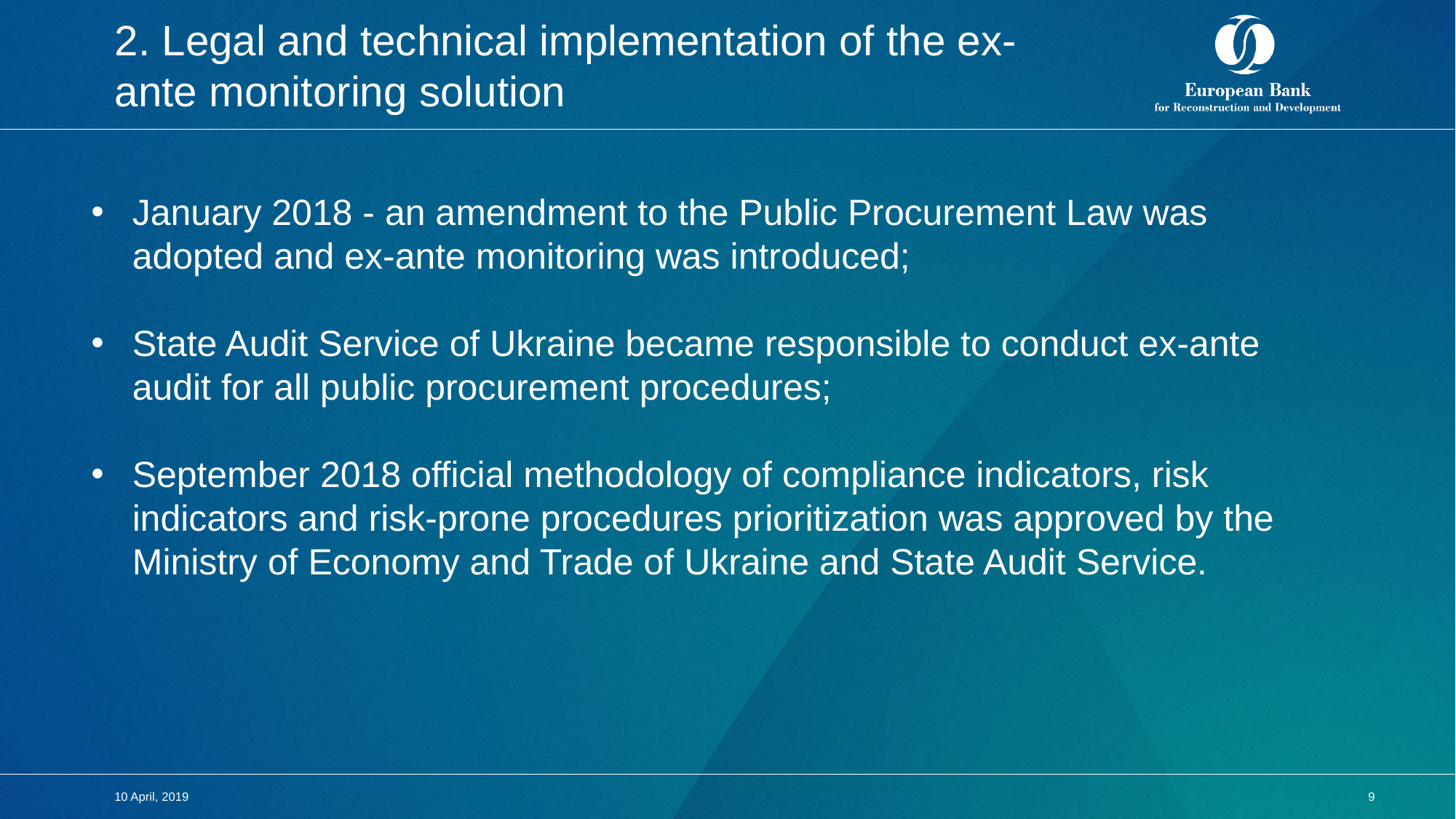

# 2. Legal and technical implementation of the ex-ante monitoring solution
January 2018 - an amendment to the Public Procurement Law was adopted and ex-ante monitoring was introduced;

State Audit Service of Ukraine became responsible to conduct ex-ante audit for all public procurement procedures;

September 2018 official methodology of compliance indicators, risk indicators and risk-prone procedures prioritization was approved by the Ministry of Economy and Trade of Ukraine and State Audit Service.

10 April, 2019
9